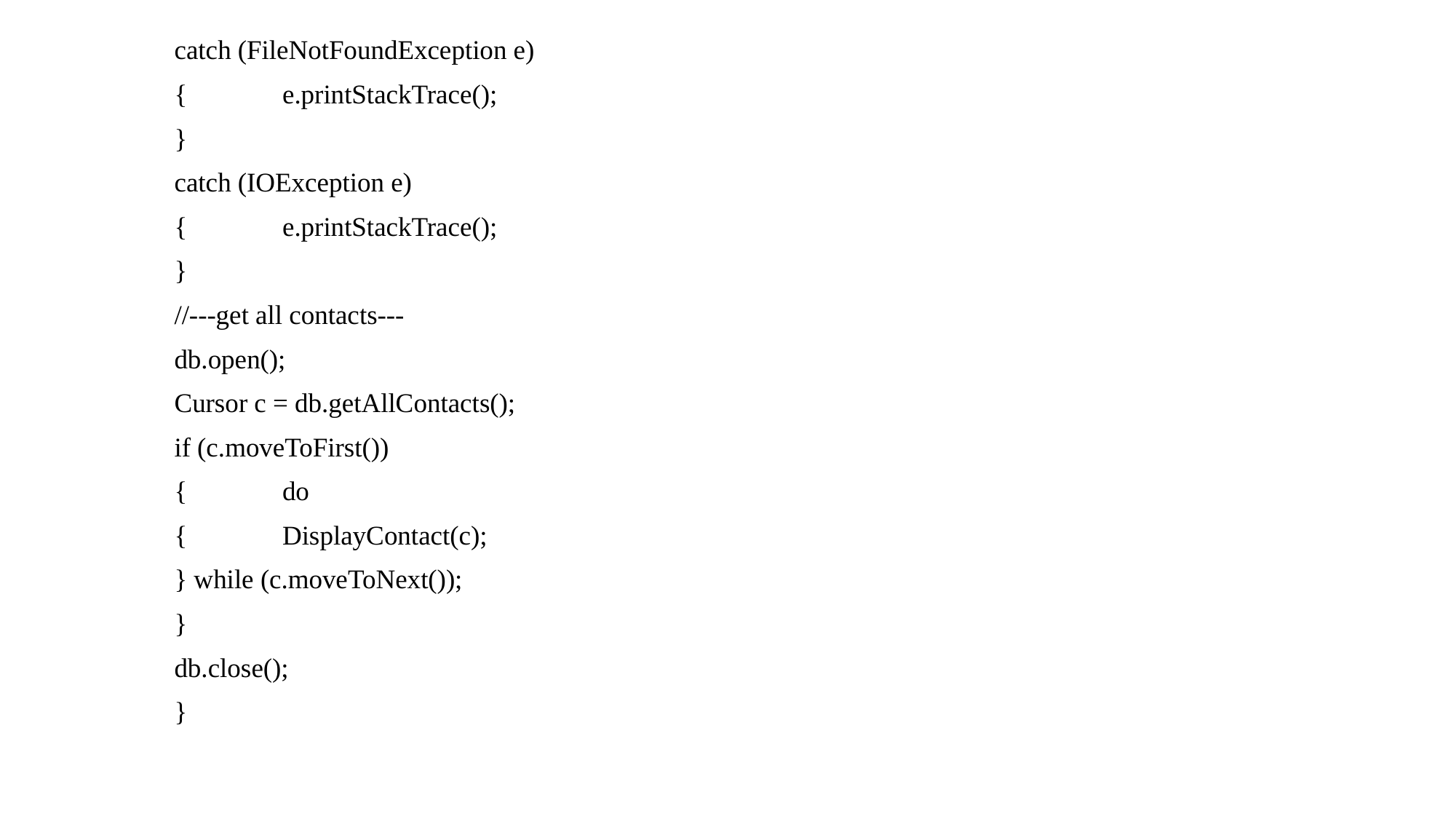

catch (FileNotFoundException e)
		{	e.printStackTrace();
		}
		catch (IOException e)
		{	e.printStackTrace();
		}
		//---get all contacts---
		db.open();
		Cursor c = db.getAllContacts();
		if (c.moveToFirst())
		{	do
			{	DisplayContact(c);
			} while (c.moveToNext());
		}
		db.close();
	}